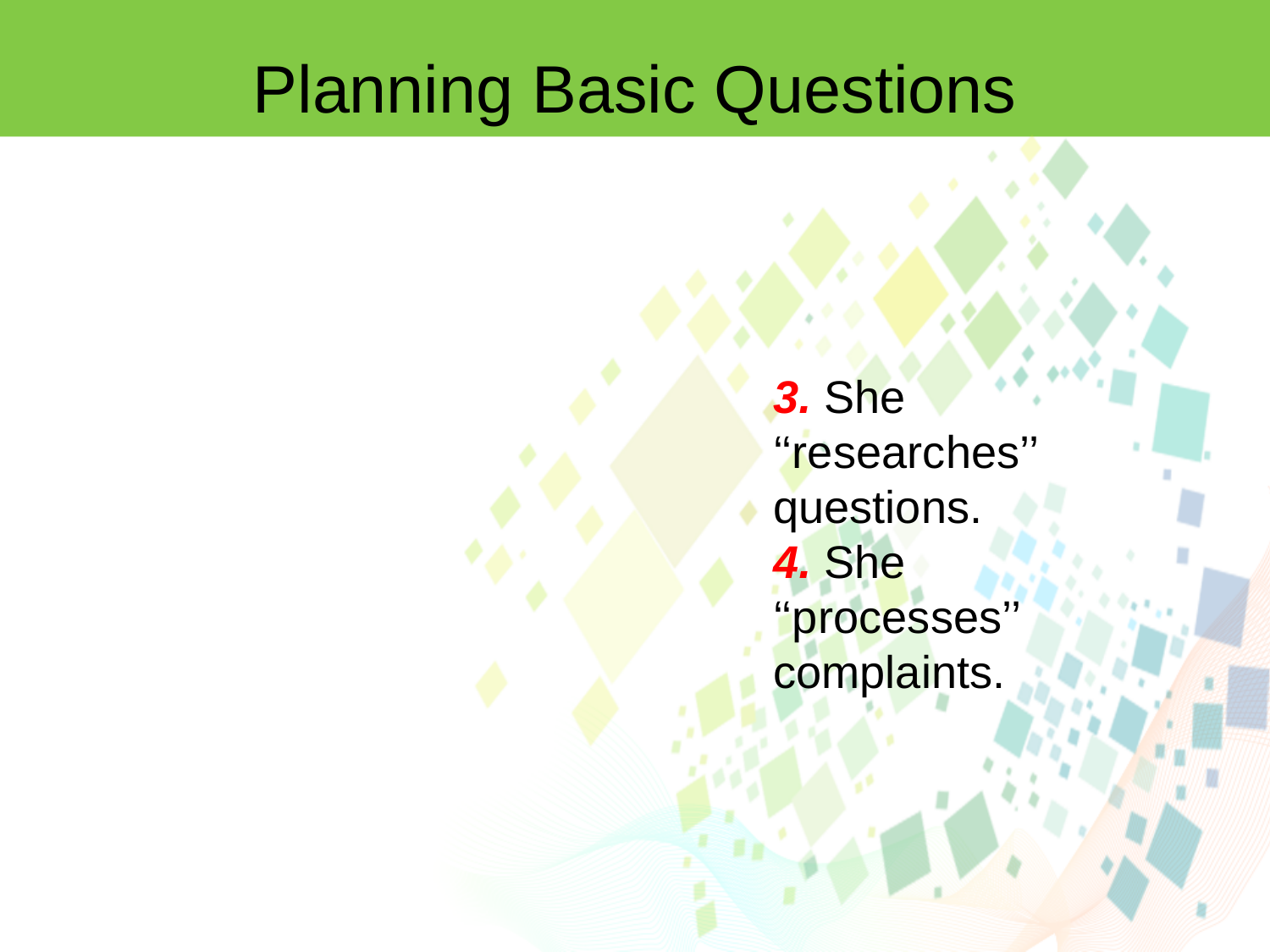

Planning Basic Questions
3. She ‘‘researches’’ questions.
4. She ‘‘processes’’ complaints.